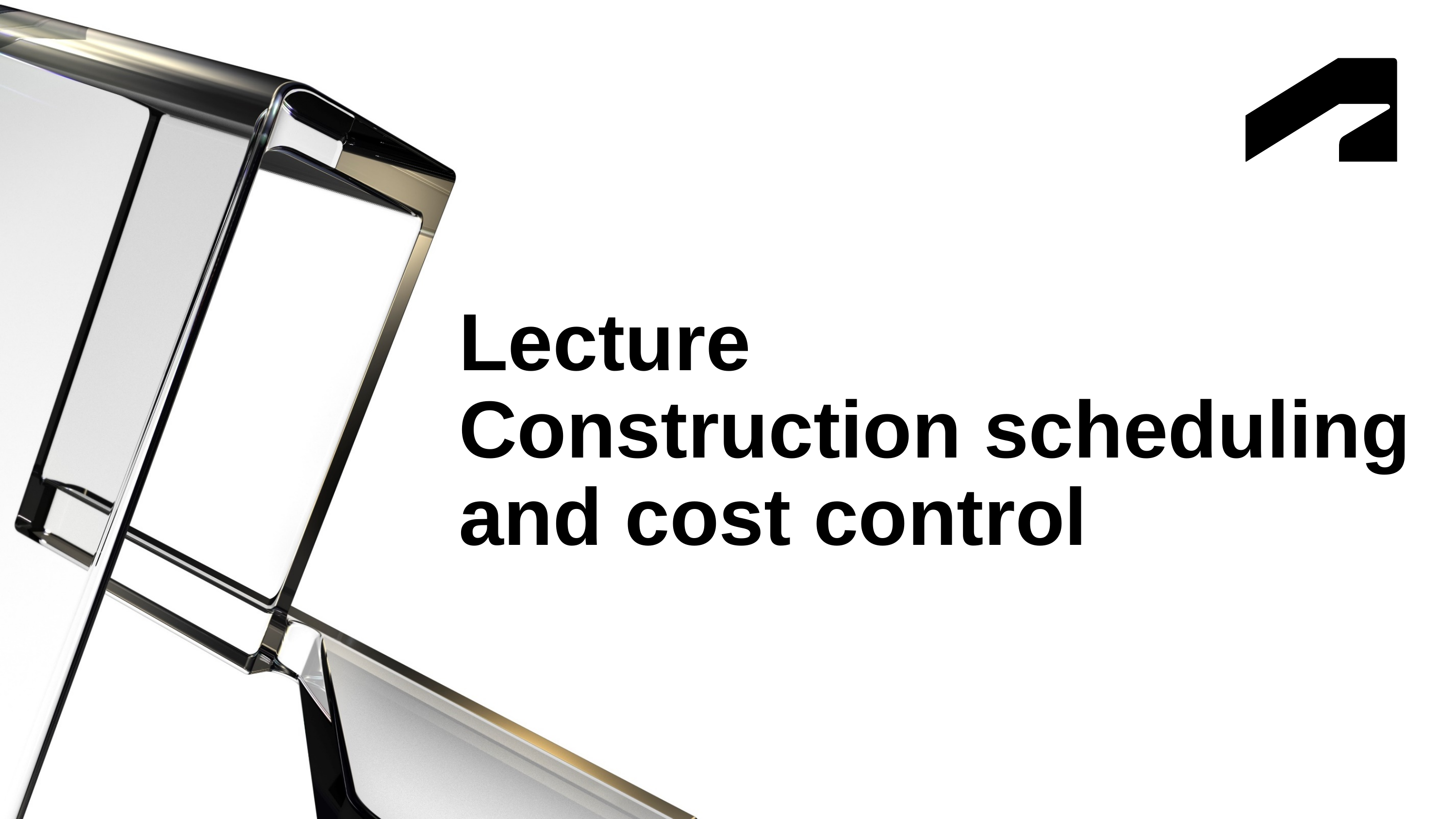

# Lecture Construction scheduling and cost control